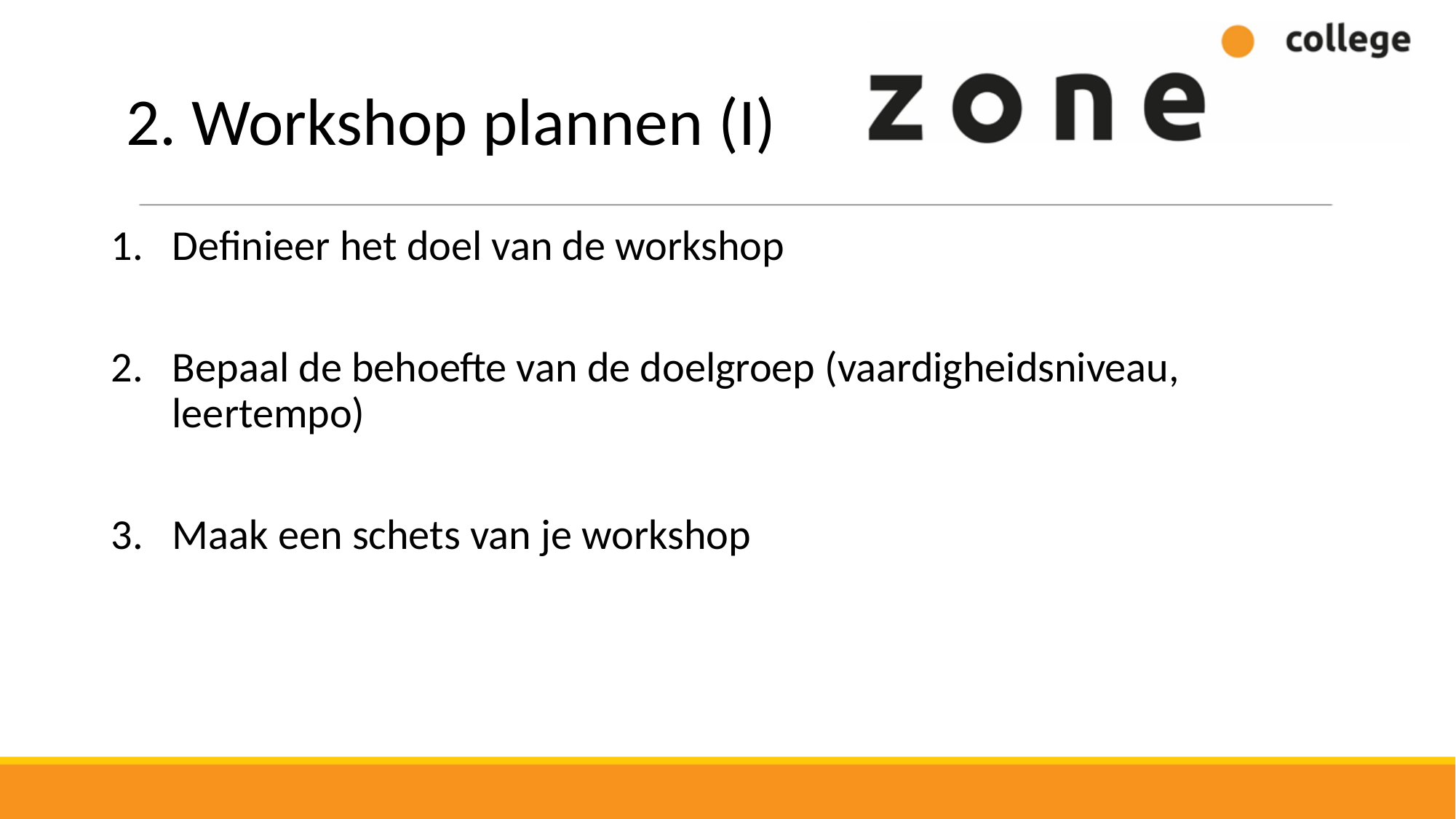

# 2. Workshop plannen (I)
Definieer het doel van de workshop

Bepaal de behoefte van de doelgroep (vaardigheidsniveau, leertempo)

Maak een schets van je workshop